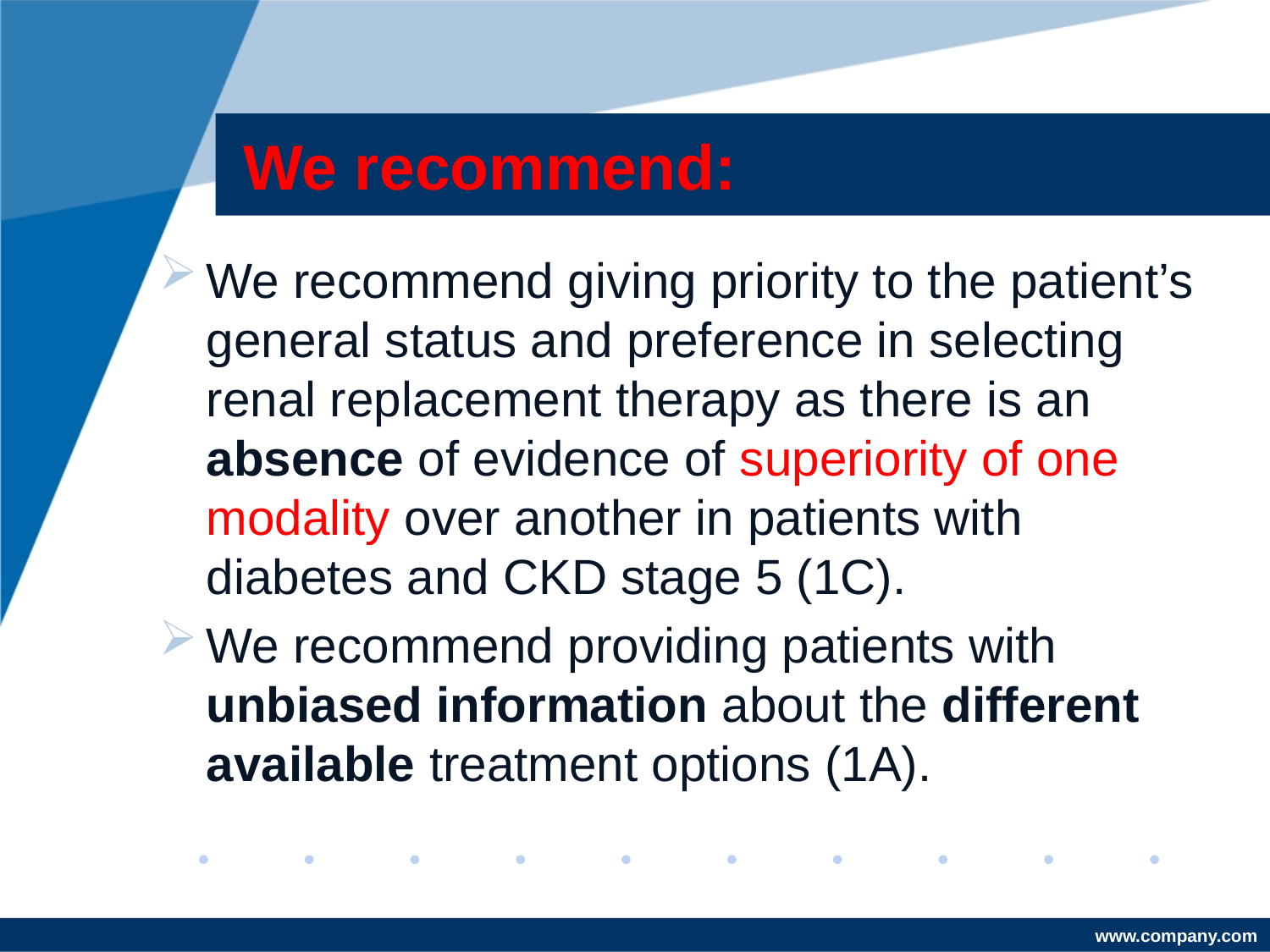

# We recommend:
We recommend giving priority to the patient’s general status and preference in selecting renal replacement therapy as there is an absence of evidence of superiority of one modality over another in patients with diabetes and CKD stage 5 (1C).
We recommend providing patients with unbiased information about the different available treatment options (1A).